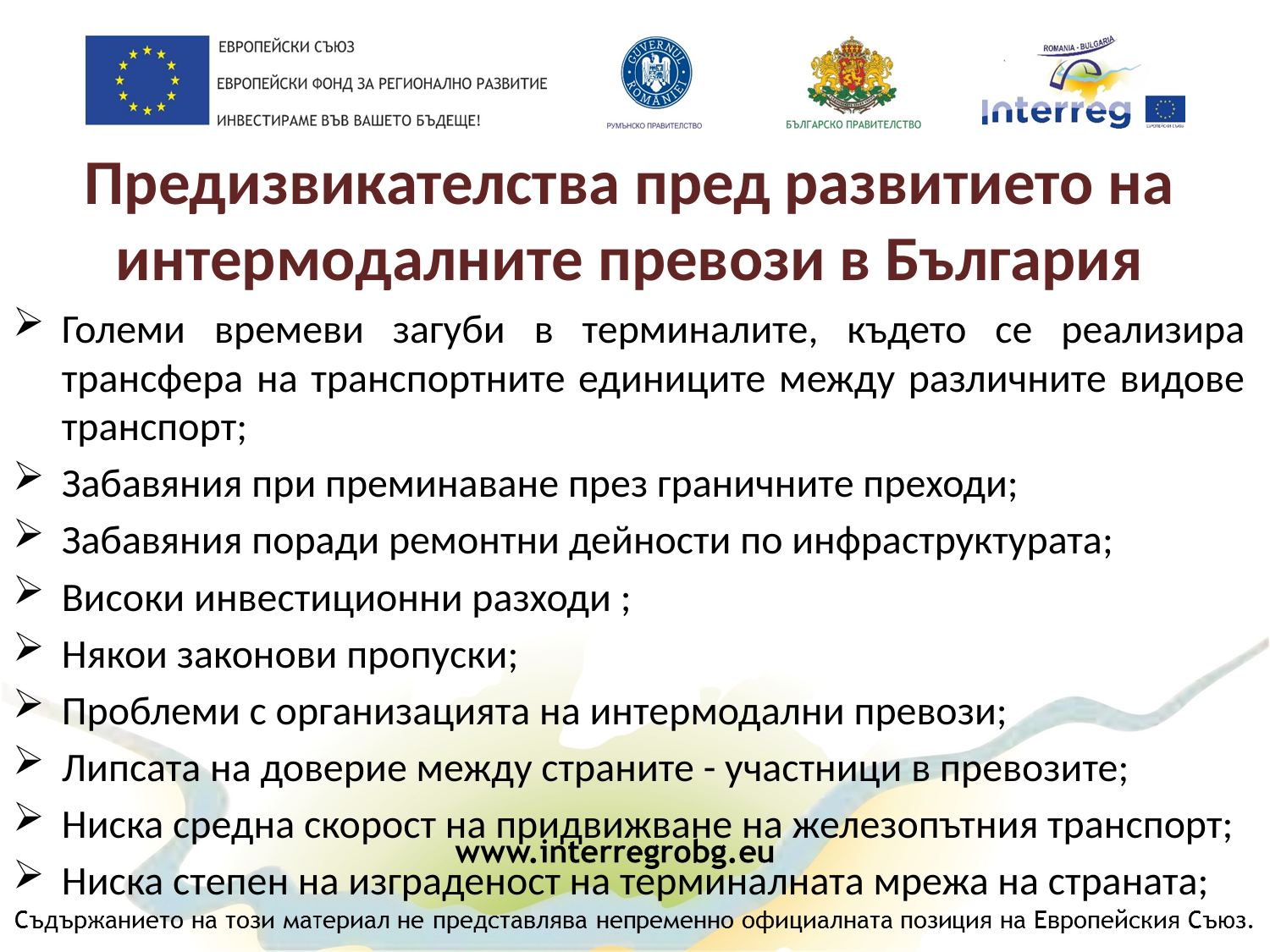

# Предизвикателства пред развитието на интермодалните превози в България
Големи времеви загуби в терминалите, където се реализира трансфера на транспортните единиците между различните видове транспорт;
Забавяния при преминаване през граничните преходи;
Забавяния поради ремонтни дейности по инфраструктурата;
Високи инвестиционни разходи ;
Някои законови пропуски;
Проблеми с организацията на интермодални превози;
Липсата на доверие между страните - участници в превозите;
Ниска средна скорост на придвижване на железопътния транспорт;
Ниска степен на изграденост на терминалната мрежа на страната;